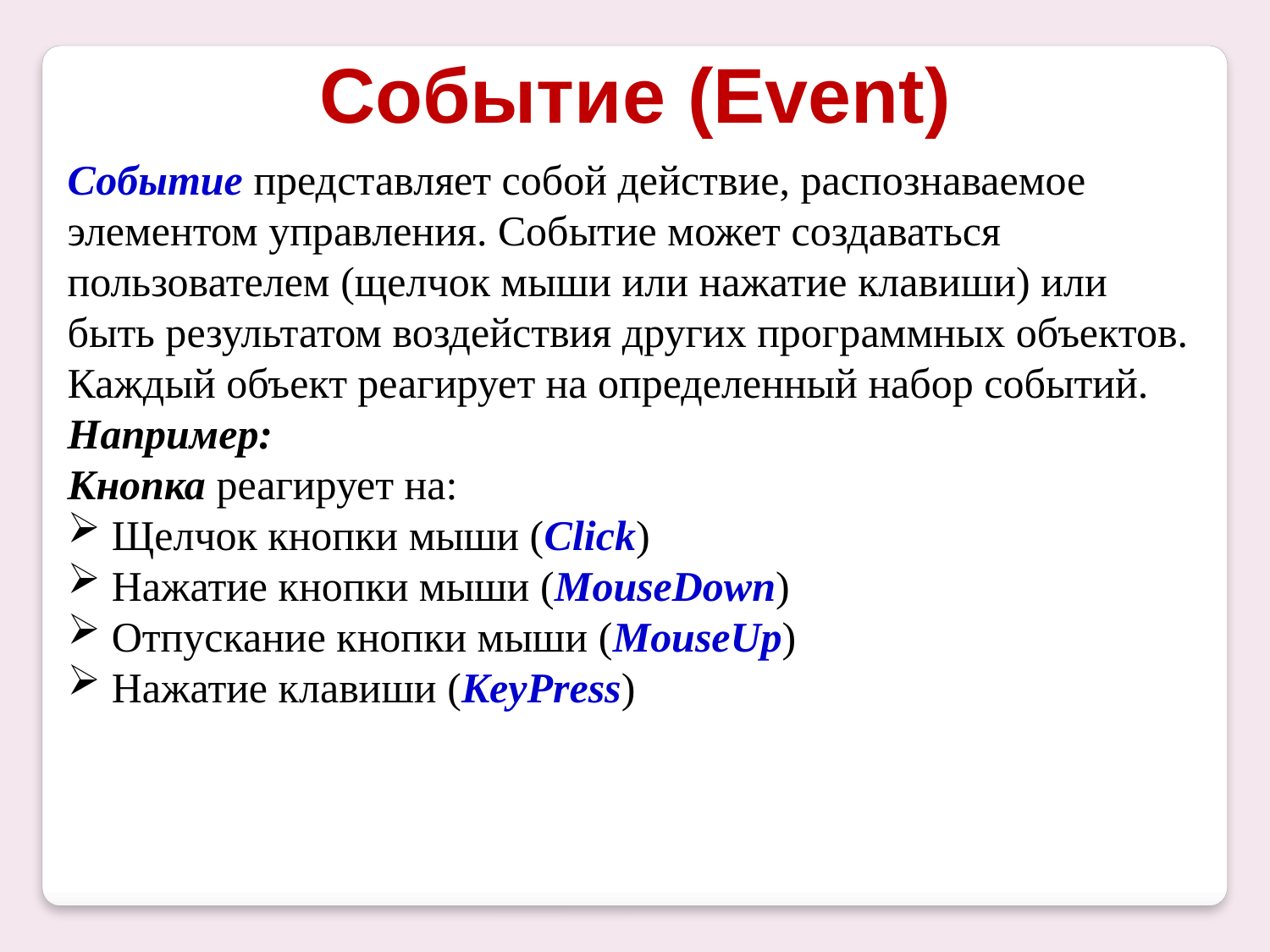

Событие (Event)
Событие представляет собой действие, распознаваемое элементом управления. Событие может создаваться пользователем (щелчок мыши или нажатие клавиши) или быть результатом воздействия других программных объектов.
Каждый объект реагирует на определенный набор событий.
Например:
Кнопка реагирует на:
 Щелчок кнопки мыши (Click)
 Нажатие кнопки мыши (MouseDown)
 Отпускание кнопки мыши (MouseUp)
 Нажатие клавиши (KeyPress)